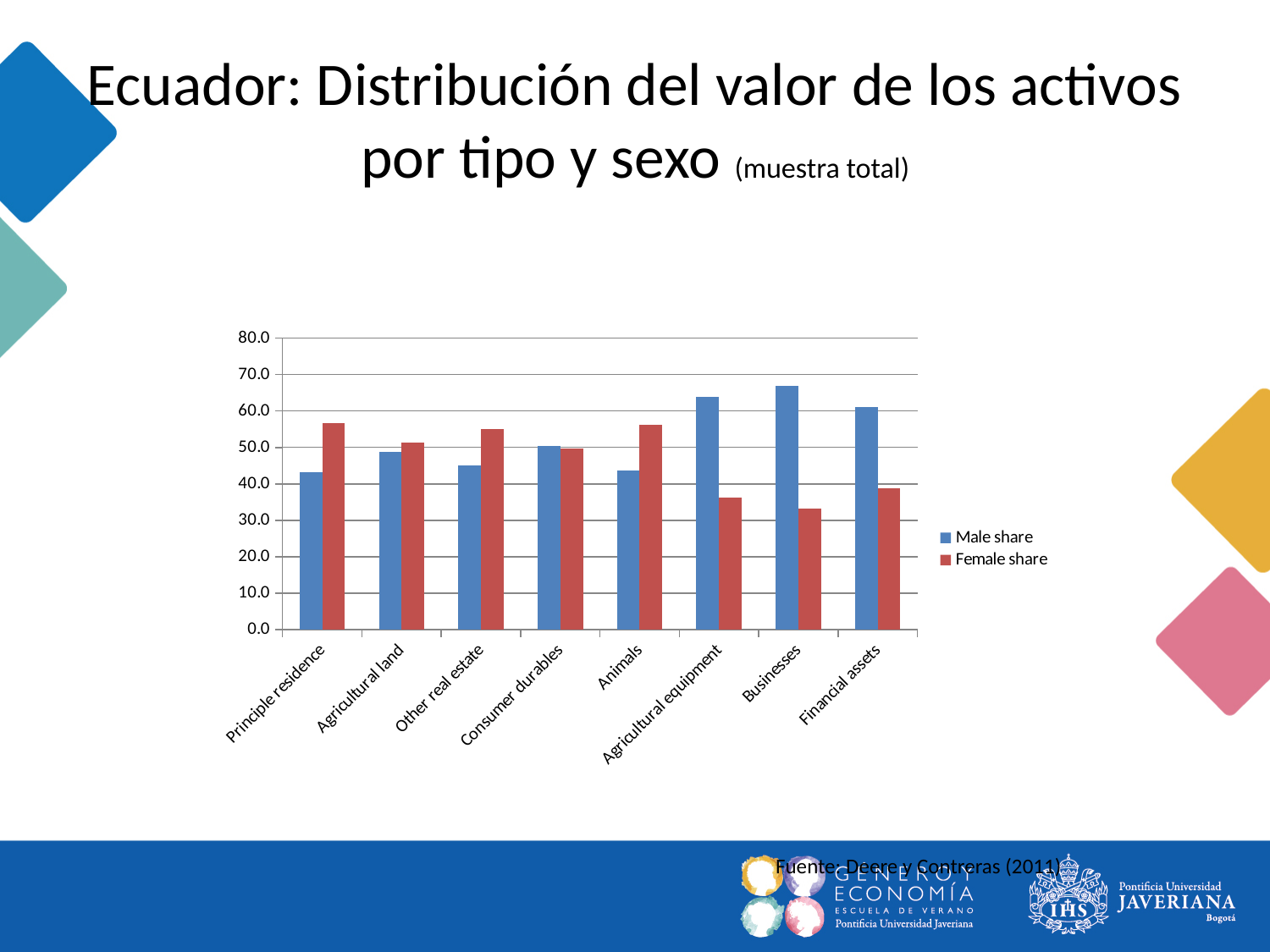

# Ecuador: Distribución del valor de los activos por tipo y sexo (muestra total)

### Chart

| Category | Male share | Female share |
|---|---|---|
| Principle residence | 43.3 | 56.7 |
| Agricultural land | 48.7 | 51.3 |
| Other real estate | 45.0 | 55.0 |
| Consumer durables | 50.4 | 49.6 |
| Animals | 43.7 | 56.3 |
| Agricultural equipment | 63.8 | 36.2 |
| Businesses | 66.8 | 33.2 |
| Financial assets | 61.1 | 38.9 |
Fuente: Deere y Contreras (2011)